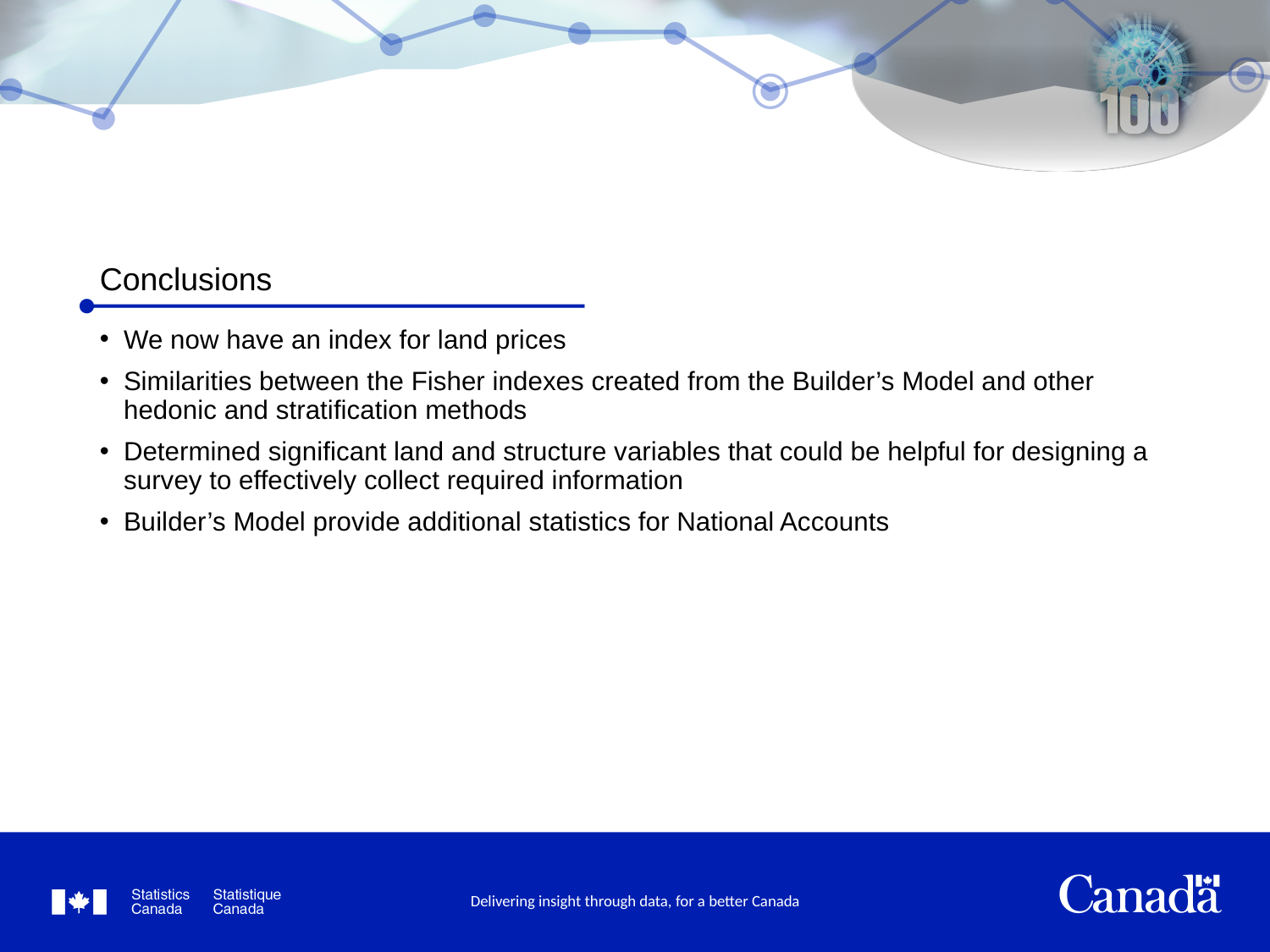

# Conclusions
We now have an index for land prices
Similarities between the Fisher indexes created from the Builder’s Model and other hedonic and stratification methods
Determined significant land and structure variables that could be helpful for designing a survey to effectively collect required information
Builder’s Model provide additional statistics for National Accounts